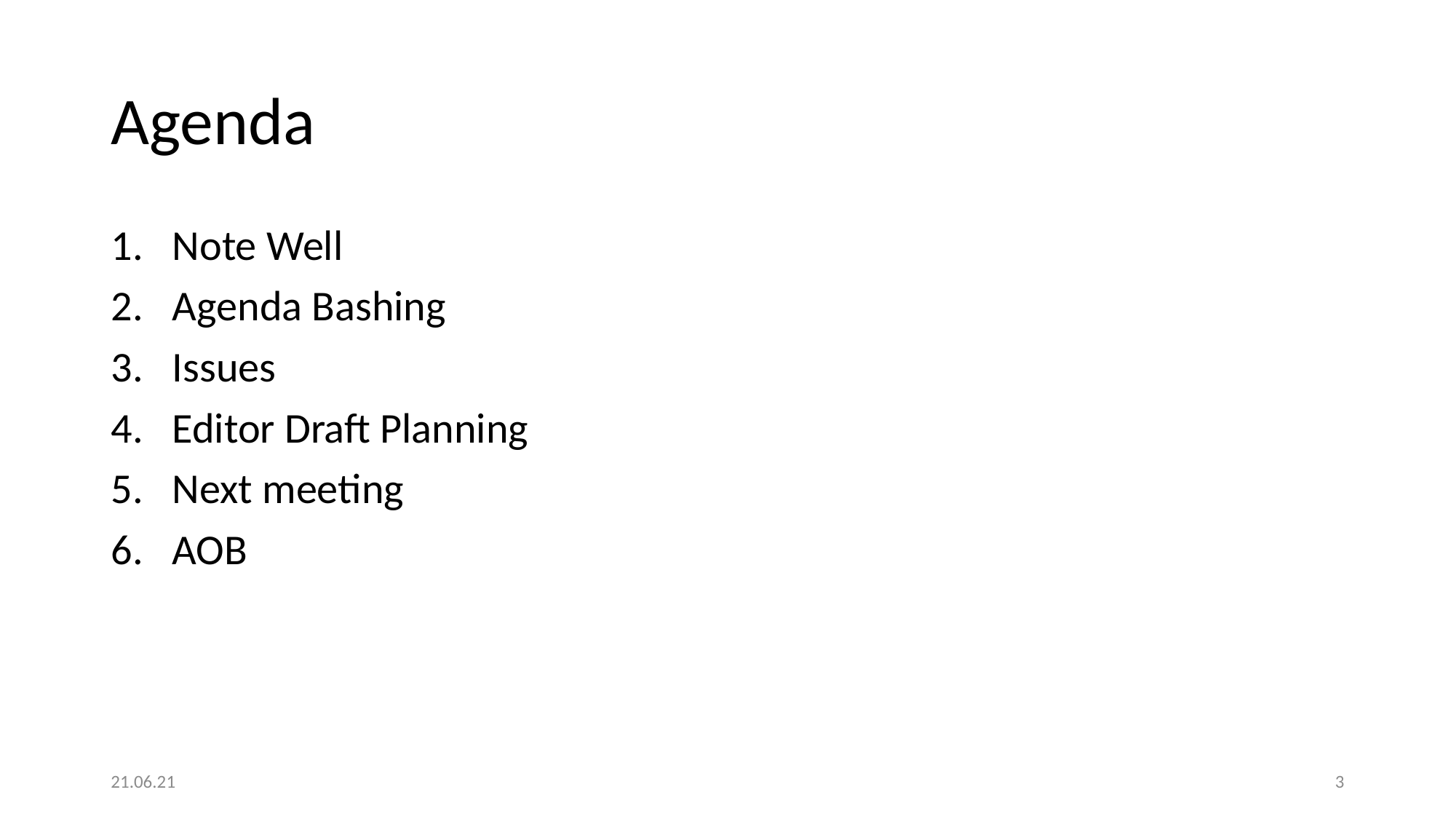

# Agenda
Note Well
Agenda Bashing
Issues
Editor Draft Planning
Next meeting
AOB

21.06.21
3